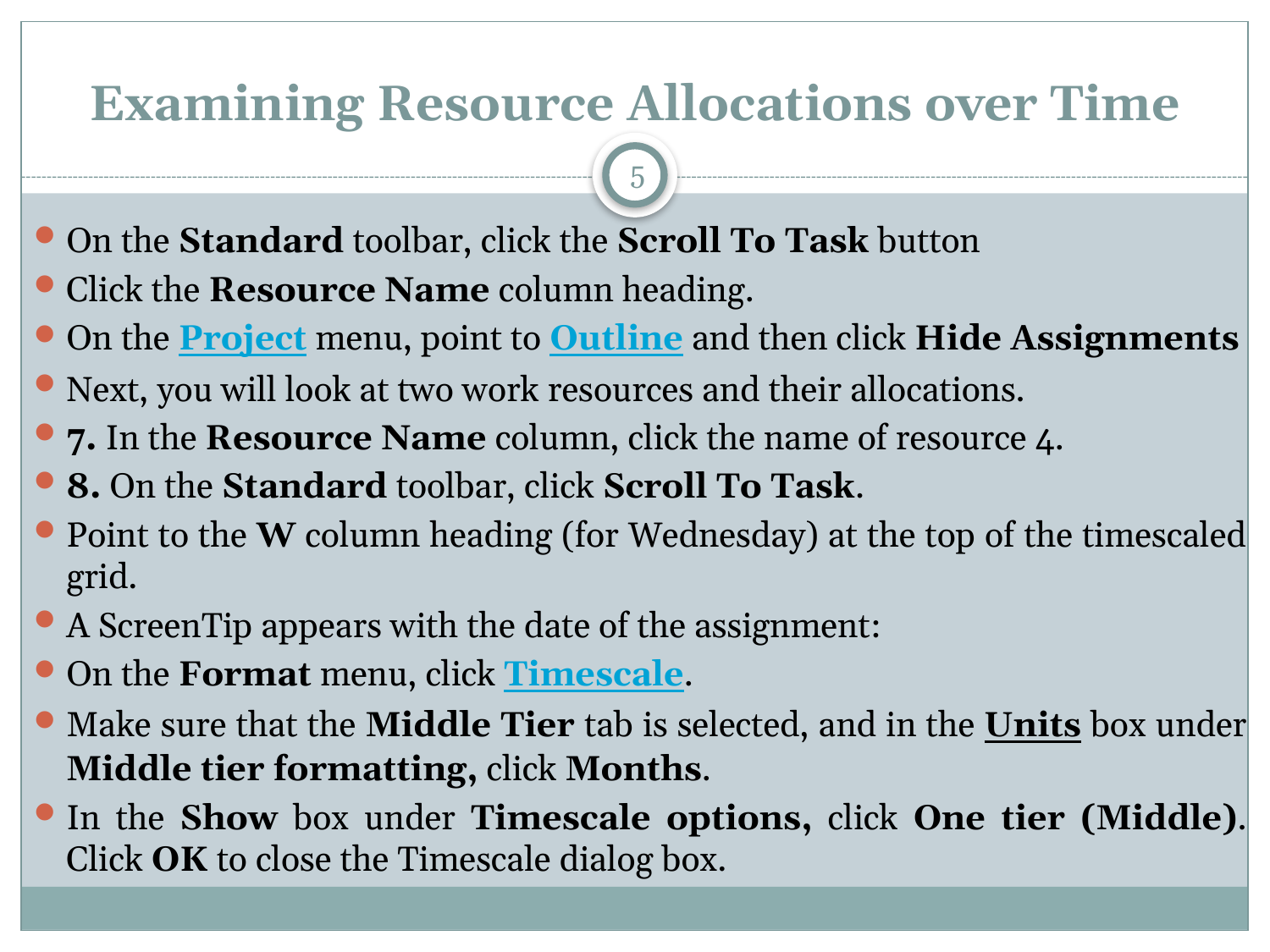

# Examining Resource Allocations over Time
5
On the Standard toolbar, click the Scroll To Task button
Click the Resource Name column heading.
On the Project menu, point to Outline and then click Hide Assignments
Next, you will look at two work resources and their allocations.
7. In the Resource Name column, click the name of resource 4.
8. On the Standard toolbar, click Scroll To Task.
Point to the W column heading (for Wednesday) at the top of the timescaled grid.
A ScreenTip appears with the date of the assignment:
On the Format menu, click Timescale.
Make sure that the Middle Tier tab is selected, and in the Units box under Middle tier formatting, click Months.
In the Show box under Timescale options, click One tier (Middle). Click OK to close the Timescale dialog box.